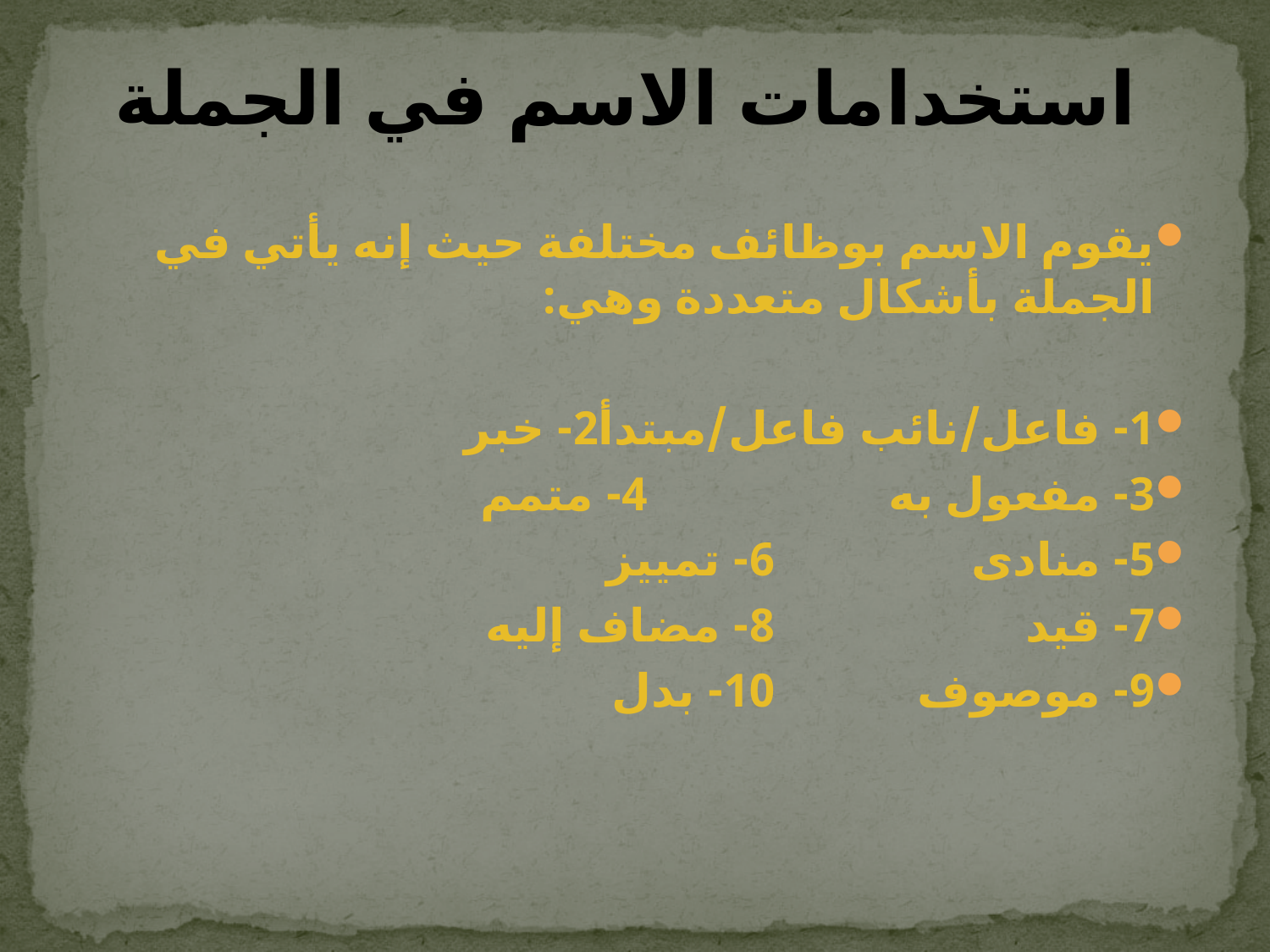

# استخدامات الاسم في الجملة
يقوم الاسم بوظائف مختلفة حيث إنه يأتي في الجملة بأشكال متعددة وهي:

1- فاعل/نائب فاعل/مبتدأ	2- خبر
3- مفعول به 			4- متمم
5- منادى			6- تمييز
7- قيد			8- مضاف إليه
9- موصوف			10- بدل